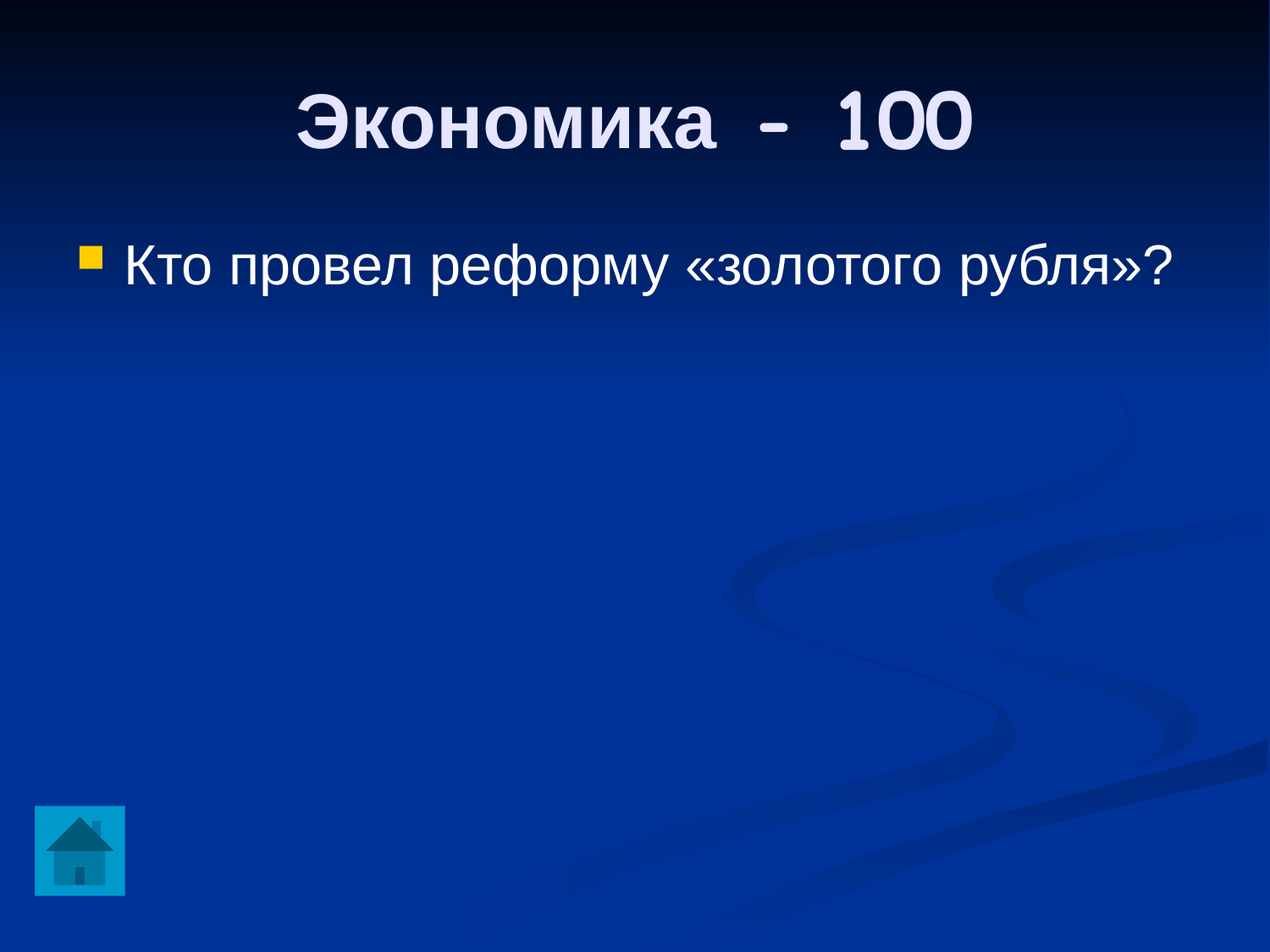

Экономика - 100
Кто провел реформу «золотого рубля»?